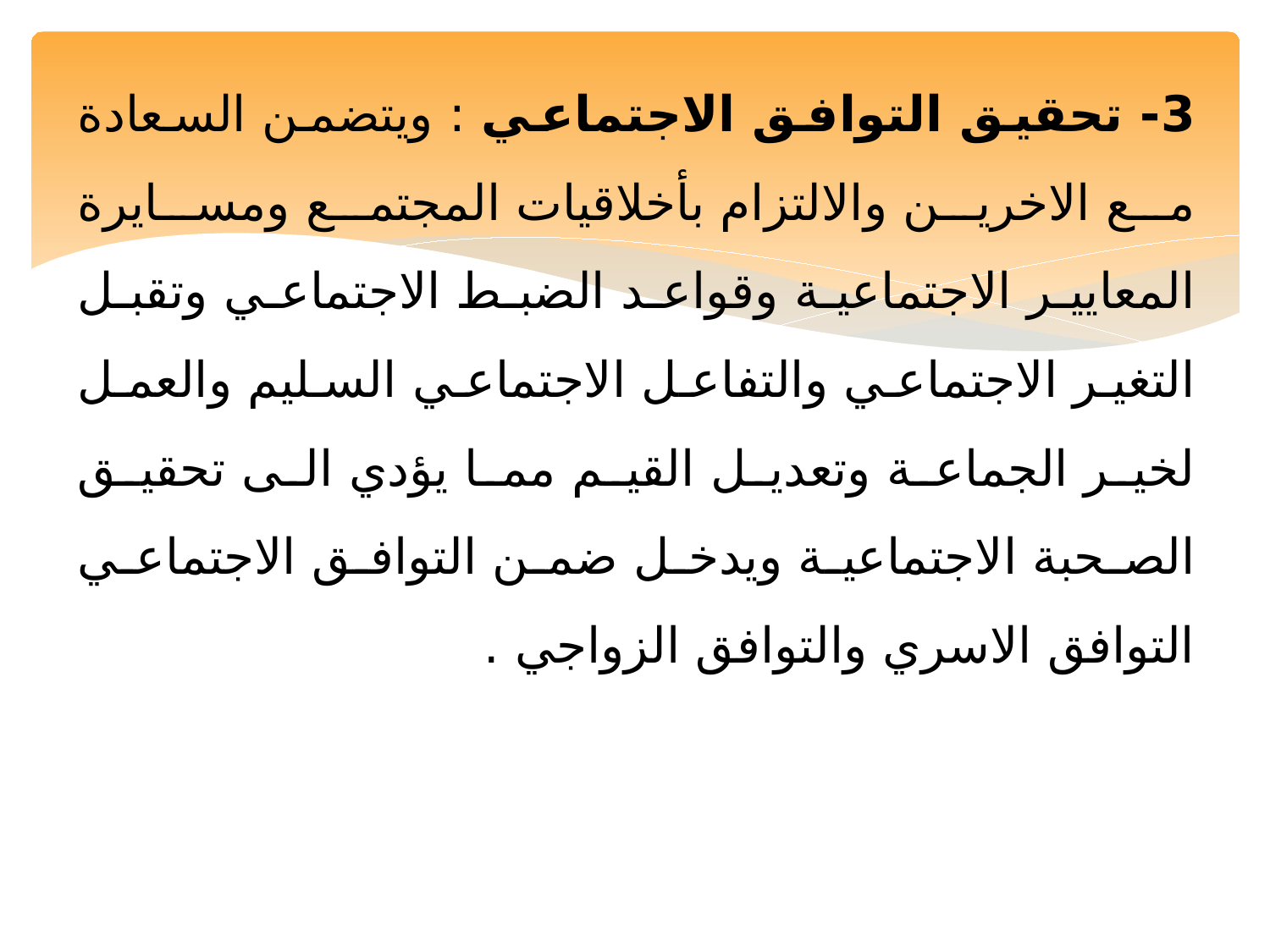

3- تحقيق التوافق الاجتماعي : ويتضمن السعادة مع الاخرين والالتزام بأخلاقيات المجتمع ومسايرة المعايير الاجتماعية وقواعد الضبط الاجتماعي وتقبل التغير الاجتماعي والتفاعل الاجتماعي السليم والعمل لخير الجماعة وتعديل القيم مما يؤدي الى تحقيق الصحبة الاجتماعية ويدخل ضمن التوافق الاجتماعي التوافق الاسري والتوافق الزواجي .